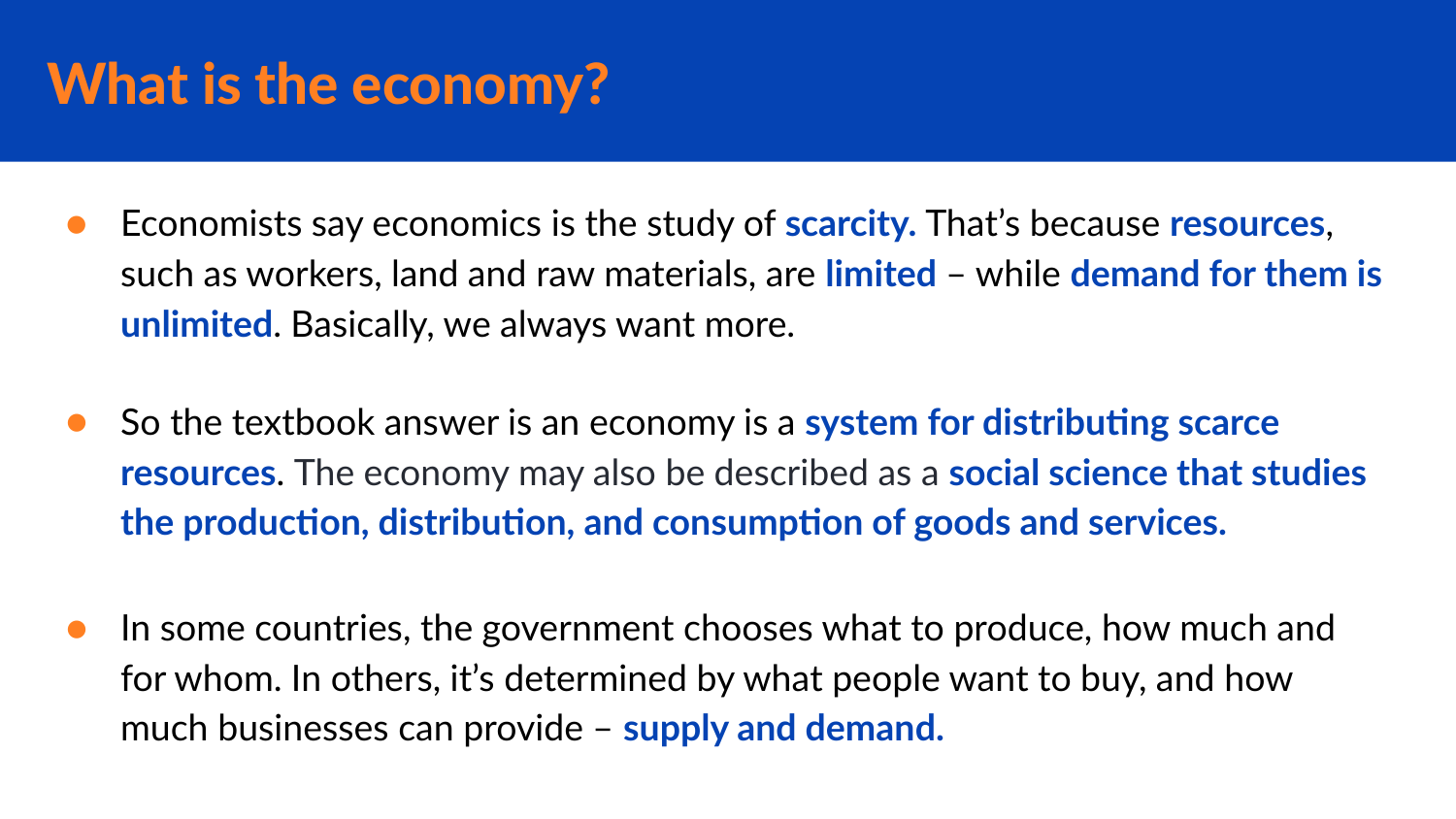

What is the economy?

Economists say economics is the study of scarcity. That’s because resources, such as workers, land and raw materials, are limited – while demand for them is unlimited. Basically, we always want more.
So the textbook answer is an economy is a system for distributing scarce resources. The economy may also be described as a social science that studies the production, distribution, and consumption of goods and services.
In some countries, the government chooses what to produce, how much and for whom. In others, it’s determined by what people want to buy, and how much businesses can provide – supply and demand.